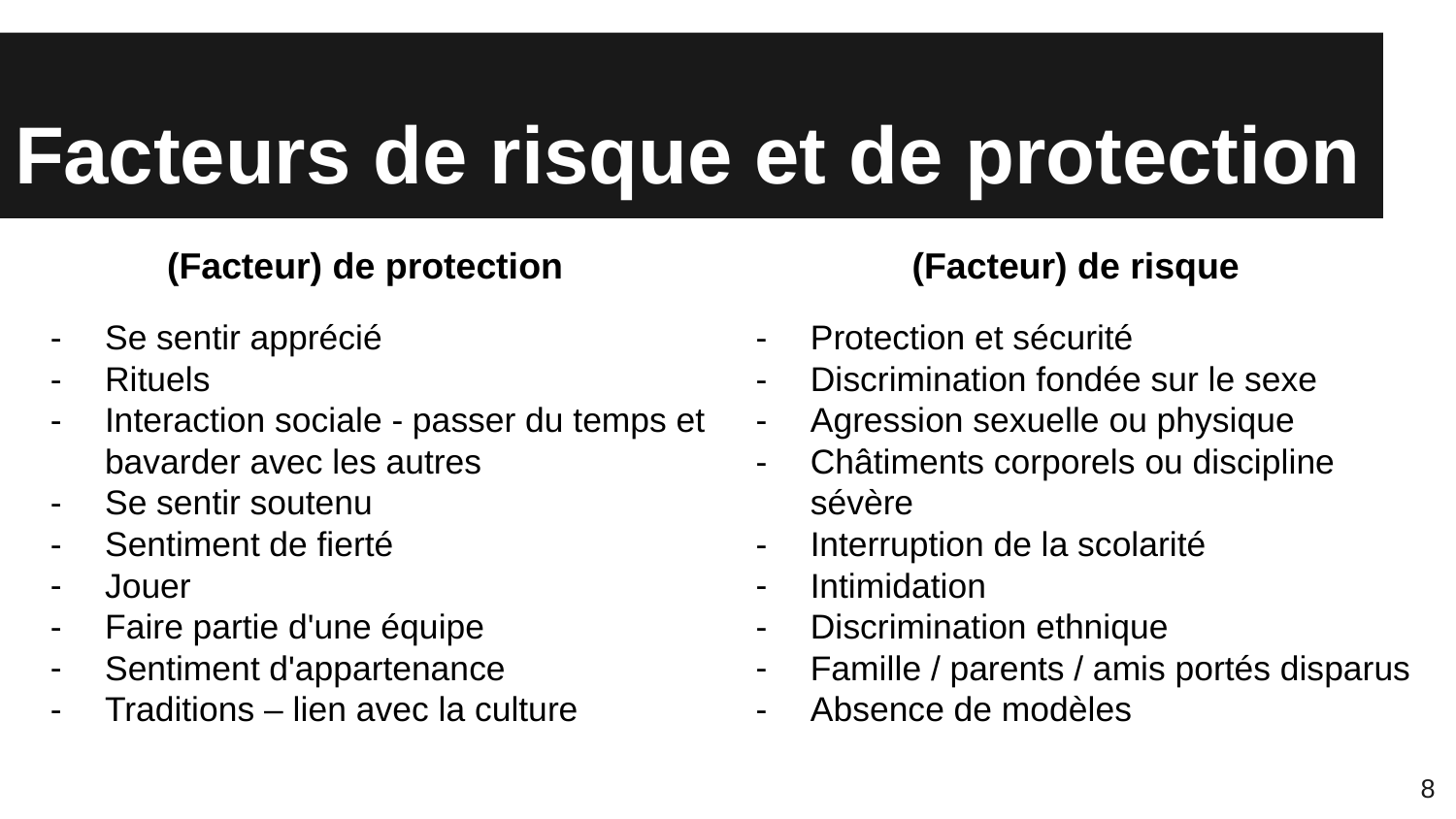

# Facteurs de risque et de protection
| (Facteur) de protection | (Facteur) de risque |
| --- | --- |
| Se sentir apprécié Rituels Interaction sociale - passer du temps et bavarder avec les autres Se sentir soutenu Sentiment de fierté Jouer Faire partie d'une équipe Sentiment d'appartenance Traditions – lien avec la culture | Protection et sécurité Discrimination fondée sur le sexe Agression sexuelle ou physique Châtiments corporels ou discipline sévère Interruption de la scolarité Intimidation Discrimination ethnique Famille / parents / amis portés disparus Absence de modèles |
8